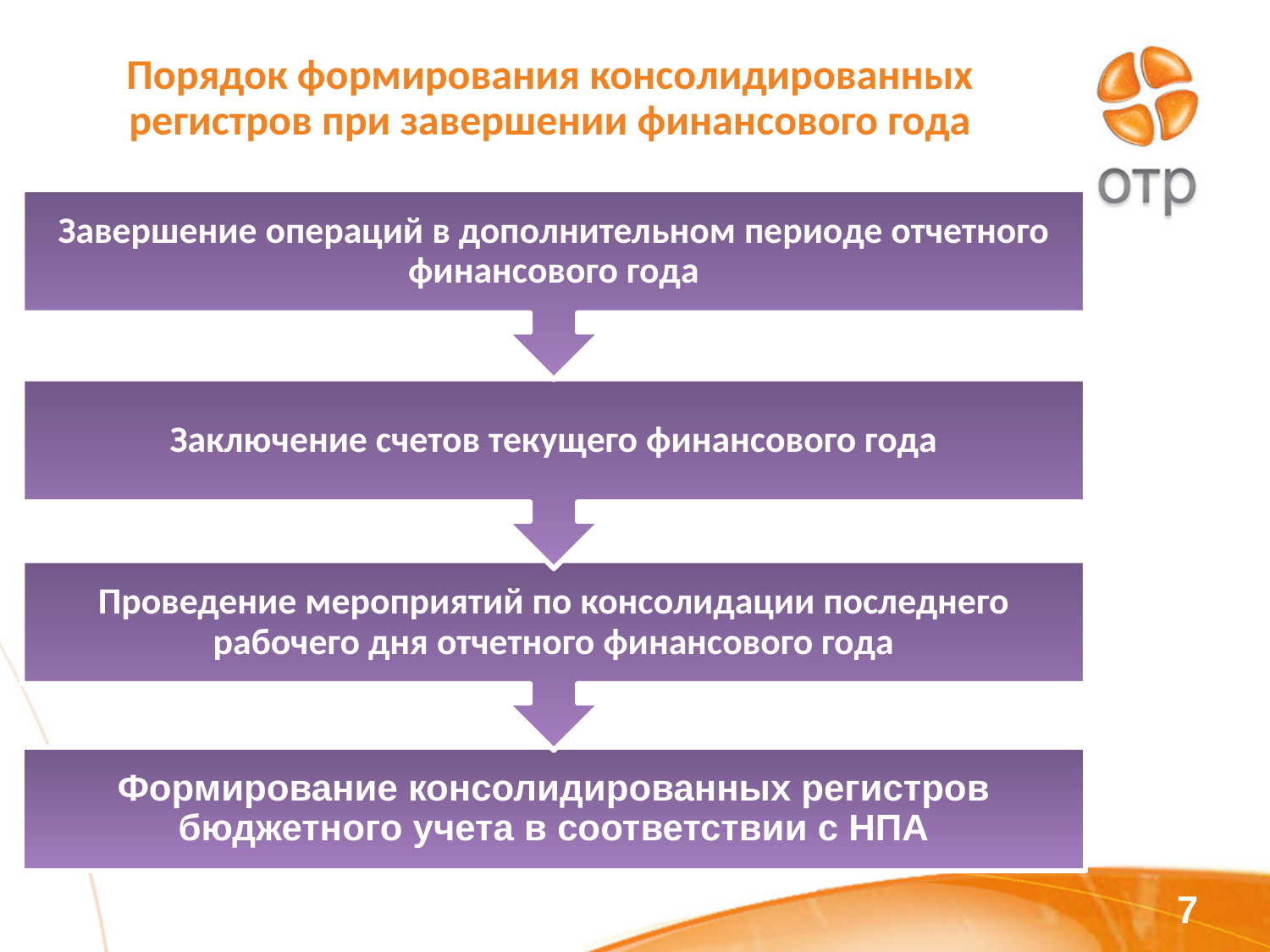

# Порядок формирования консолидированных регистров при завершении финансового года
Формирование консолидированных регистров бюджетного учета в соответствии с НПА
Проведение мероприятий по консолидации последнего рабочего дня отчетного финансового года
Заключение счетов текущего финансового года
Завершение операций в дополнительном периоде отчетного финансового года
7